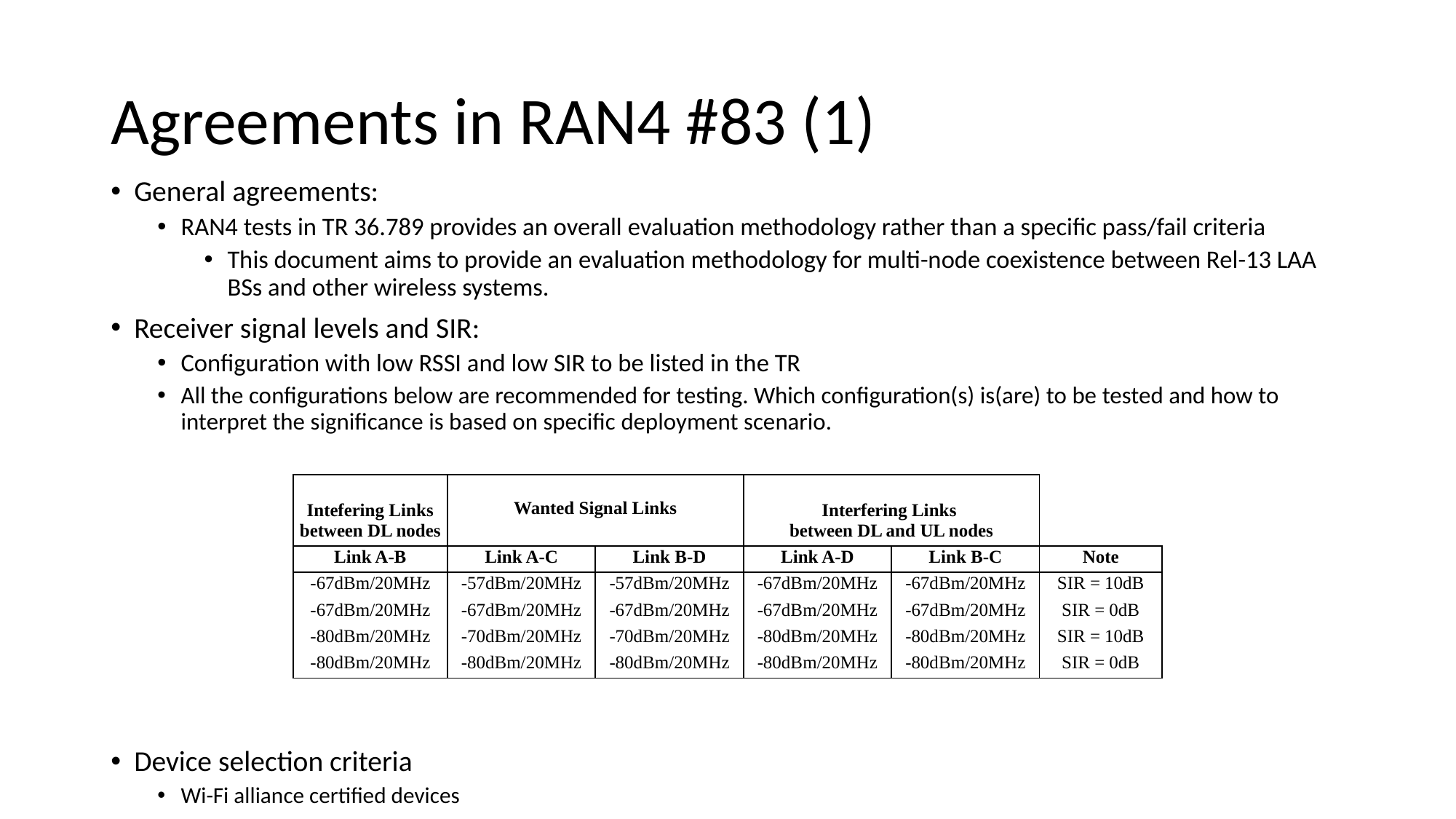

# Agreements in RAN4 #83 (1)
General agreements:
RAN4 tests in TR 36.789 provides an overall evaluation methodology rather than a specific pass/fail criteria
This document aims to provide an evaluation methodology for multi-node coexistence between Rel-13 LAA BSs and other wireless systems.
Receiver signal levels and SIR:
Configuration with low RSSI and low SIR to be listed in the TR
All the configurations below are recommended for testing. Which configuration(s) is(are) to be tested and how to interpret the significance is based on specific deployment scenario.

Device selection criteria
Wi-Fi alliance certified devices

| Intefering Links between DL nodes | Wanted Signal Links |  | Interfering Links between DL and UL nodes |  |  |
| --- | --- | --- | --- | --- | --- |
|  |  |  |  |  |  |
| Link A-B | Link A-C | Link B-D | Link A-D | Link B-C | Note |
| -67dBm/20MHz | -57dBm/20MHz | -57dBm/20MHz | -67dBm/20MHz | -67dBm/20MHz | SIR = 10dB |
| -67dBm/20MHz | -67dBm/20MHz | -67dBm/20MHz | -67dBm/20MHz | -67dBm/20MHz | SIR = 0dB |
| -80dBm/20MHz | -70dBm/20MHz | -70dBm/20MHz | -80dBm/20MHz | -80dBm/20MHz | SIR = 10dB |
| -80dBm/20MHz | -80dBm/20MHz | -80dBm/20MHz | -80dBm/20MHz | -80dBm/20MHz | SIR = 0dB |